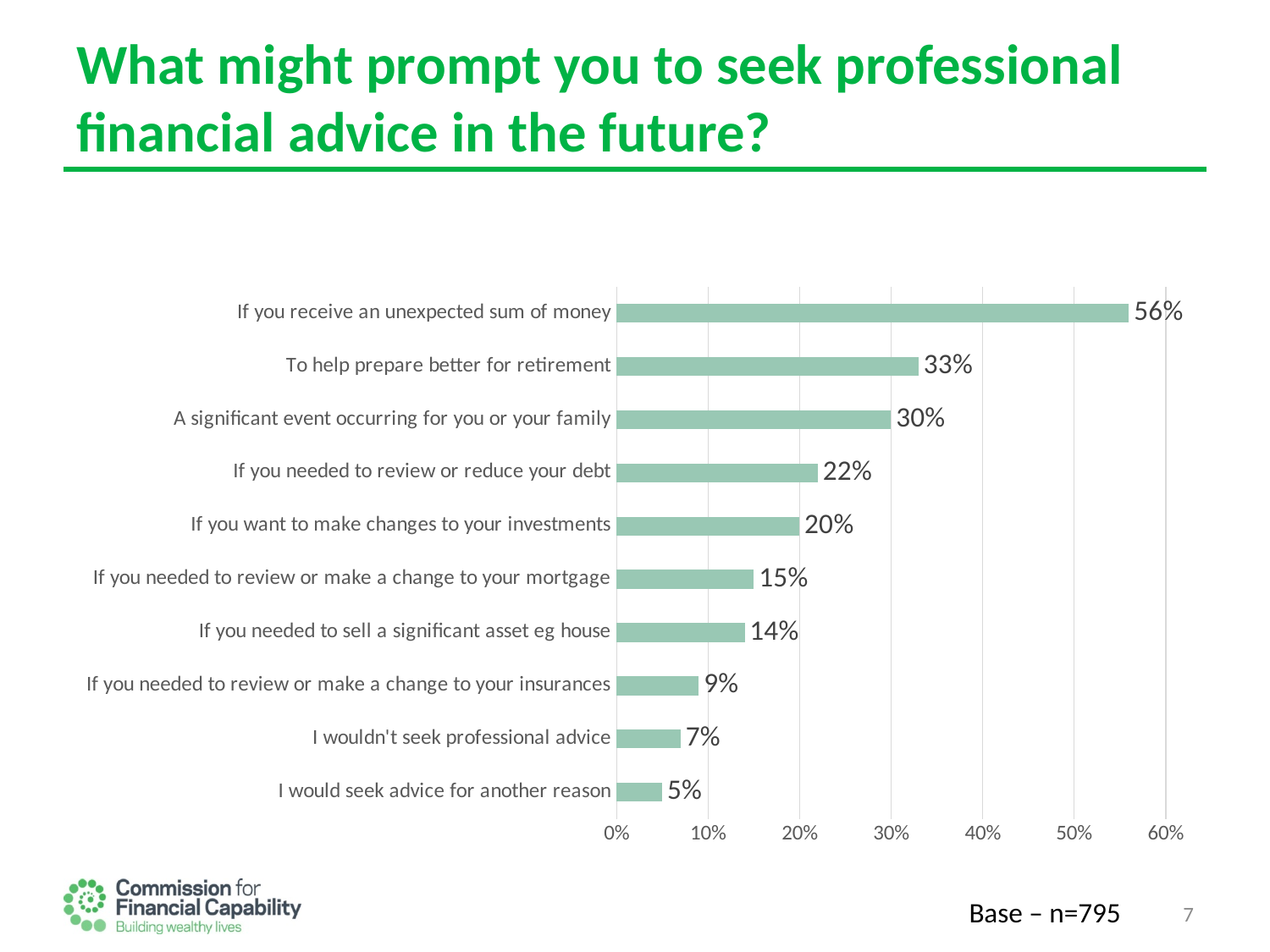

# What might prompt you to seek professional financial advice in the future?

### Chart

| Category | Series 1 |
|---|---|
| I would seek advice for another reason | 0.05 |
| I wouldn't seek professional advice | 0.07 |
| If you needed to review or make a change to your insurances | 0.09 |
| If you needed to sell a significant asset eg house | 0.14 |
| If you needed to review or make a change to your mortgage | 0.15 |
| If you want to make changes to your investments | 0.2 |
| If you needed to review or reduce your debt | 0.22 |
| A significant event occurring for you or your family | 0.3 |
| To help prepare better for retirement | 0.33 |
| If you receive an unexpected sum of money | 0.56 |
7
Base – n=795